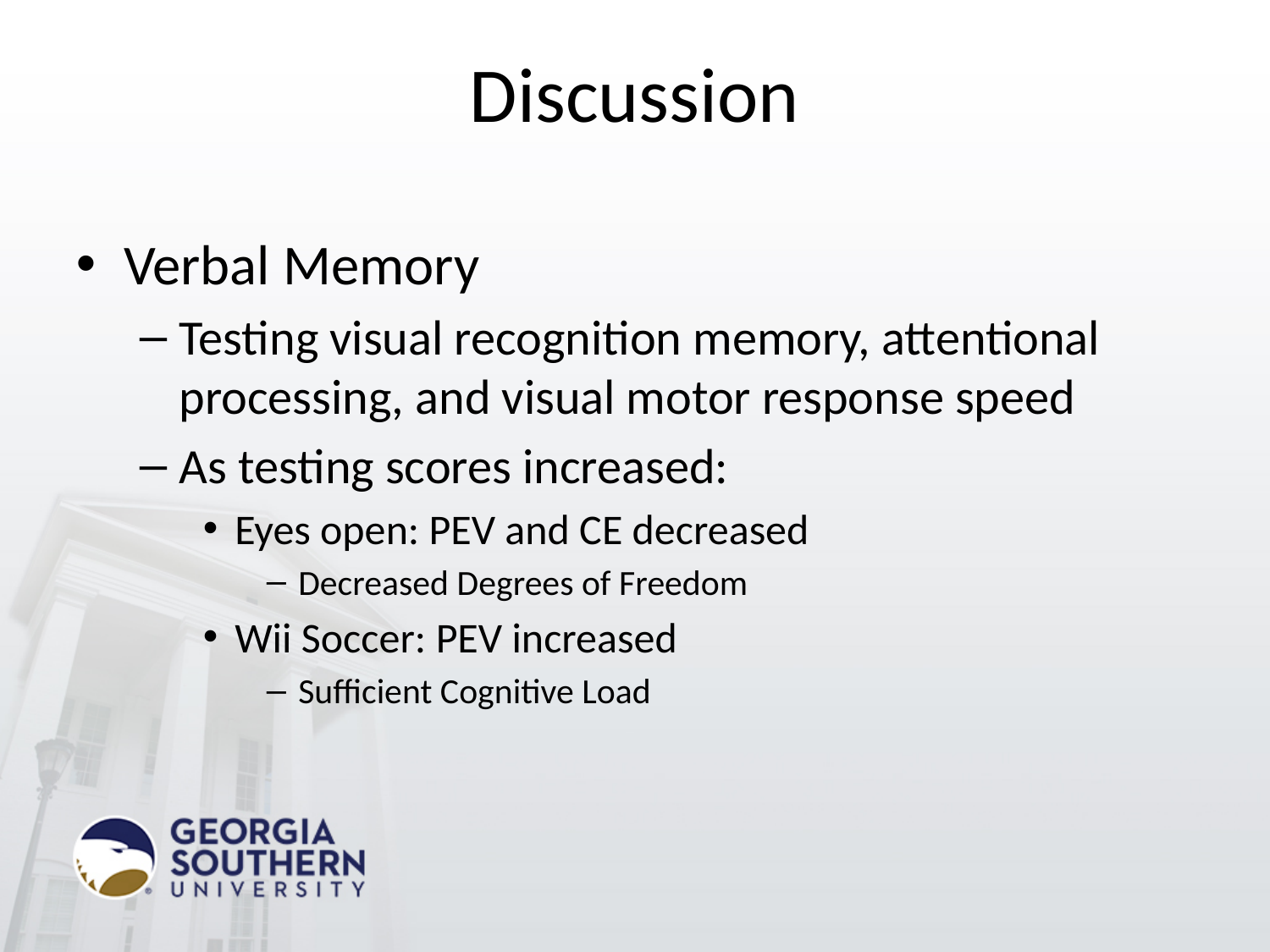

# Discussion
Verbal Memory
Testing visual recognition memory, attentional processing, and visual motor response speed
As testing scores increased:
Eyes open: PEV and CE decreased
Decreased Degrees of Freedom
Wii Soccer: PEV increased
Sufficient Cognitive Load